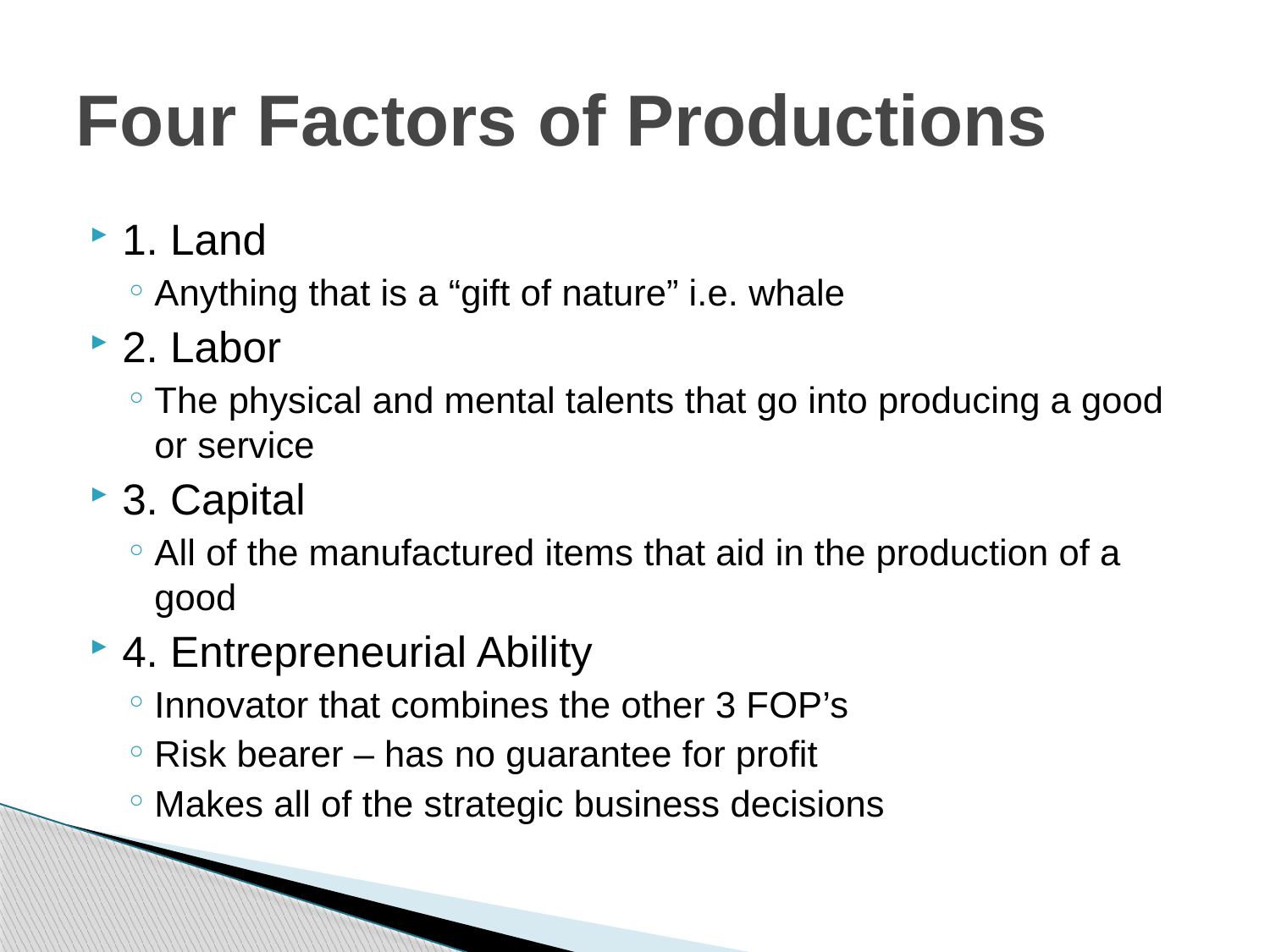

# Four Factors of Productions
1. Land
Anything that is a “gift of nature” i.e. whale
2. Labor
The physical and mental talents that go into producing a good or service
3. Capital
All of the manufactured items that aid in the production of a good
4. Entrepreneurial Ability
Innovator that combines the other 3 FOP’s
Risk bearer – has no guarantee for profit
Makes all of the strategic business decisions